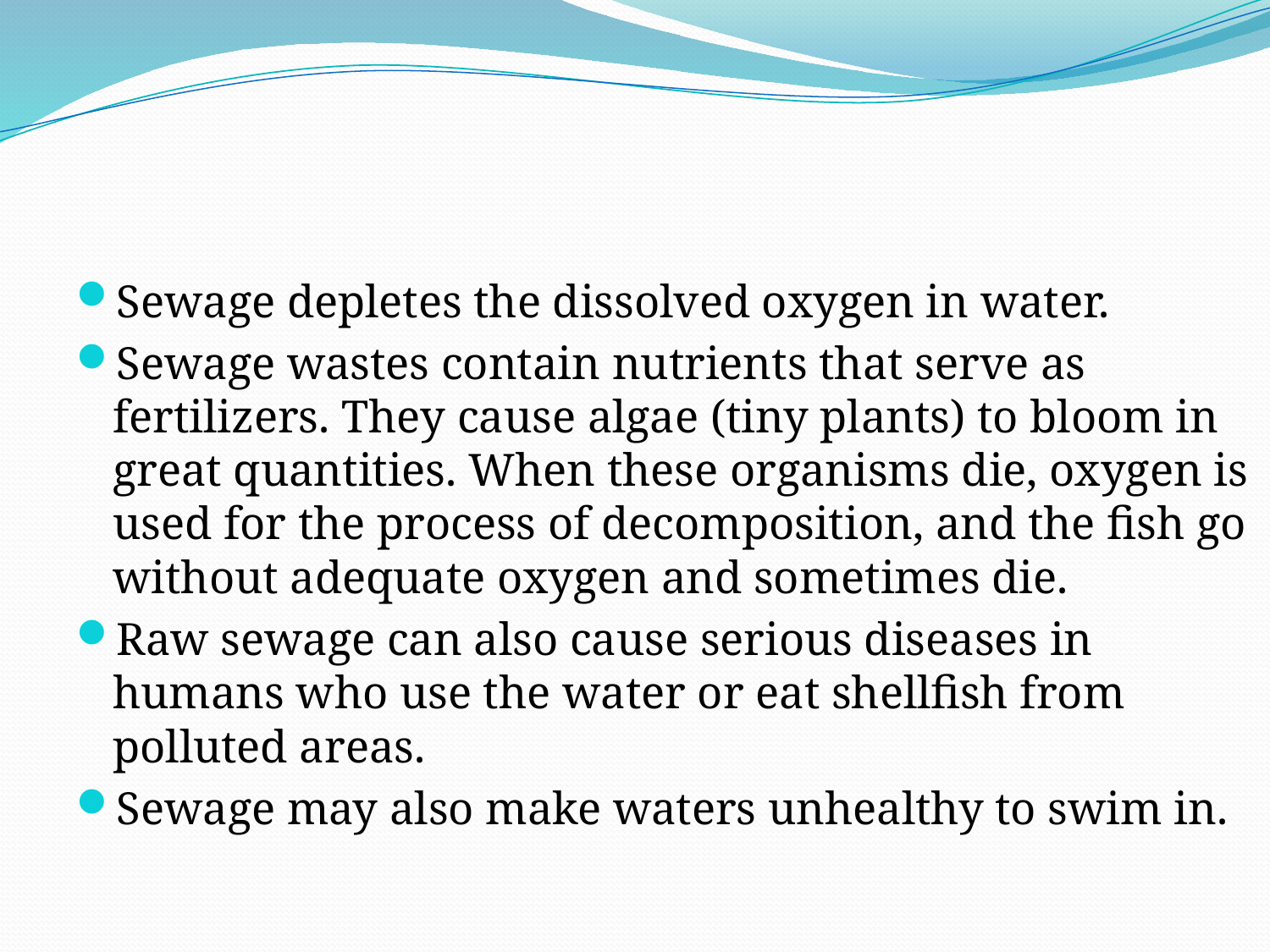

#
Sewage depletes the dissolved oxygen in water.
Sewage wastes contain nutrients that serve as fertilizers. They cause algae (tiny plants) to bloom in great quantities. When these organisms die, oxygen is used for the process of decomposition, and the fish go without adequate oxygen and sometimes die.
Raw sewage can also cause serious diseases in humans who use the water or eat shellfish from polluted areas.
Sewage may also make waters unhealthy to swim in.